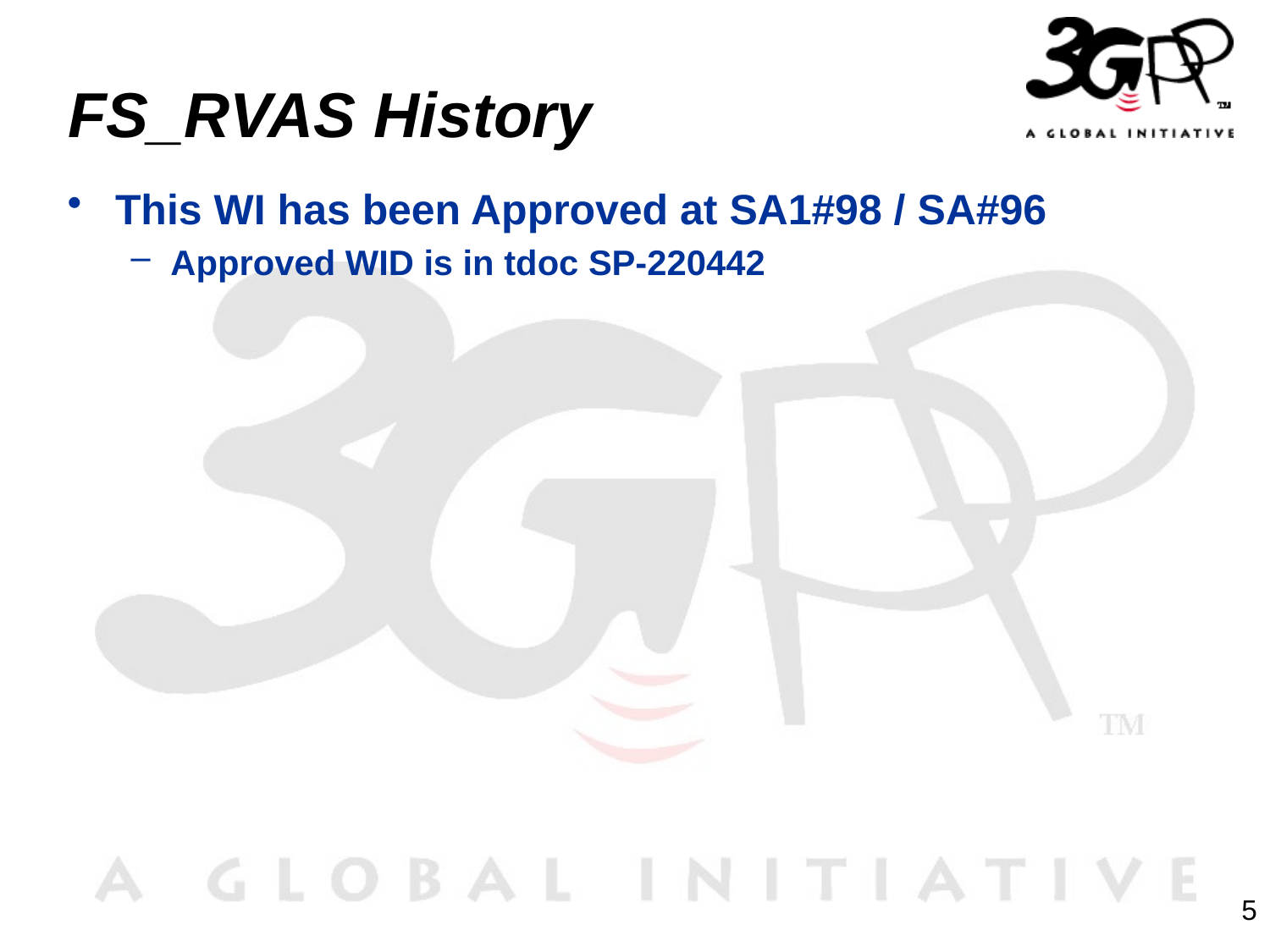

# FS_RVAS History
This WI has been Approved at SA1#98 / SA#96
Approved WID is in tdoc SP-220442

5